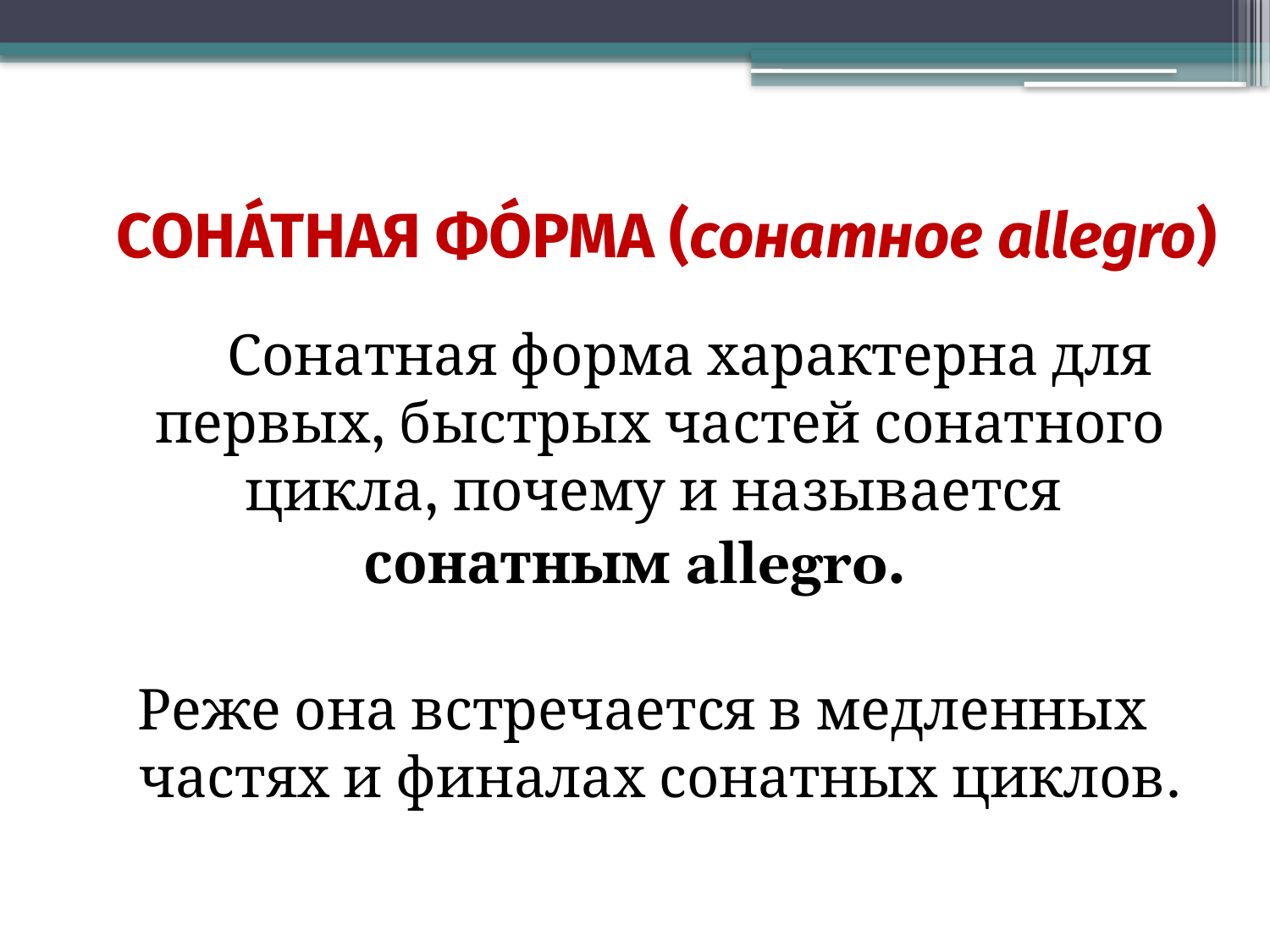

# СОНА́ТНАЯ ФО́РМА (сонатное allegro)
       Сонатная форма характерна для первых, быстрых частей сонатного цикла, почему и называется
сонатным allegro.

Реже она встречается в медленных частях и финалах сонатных циклов.